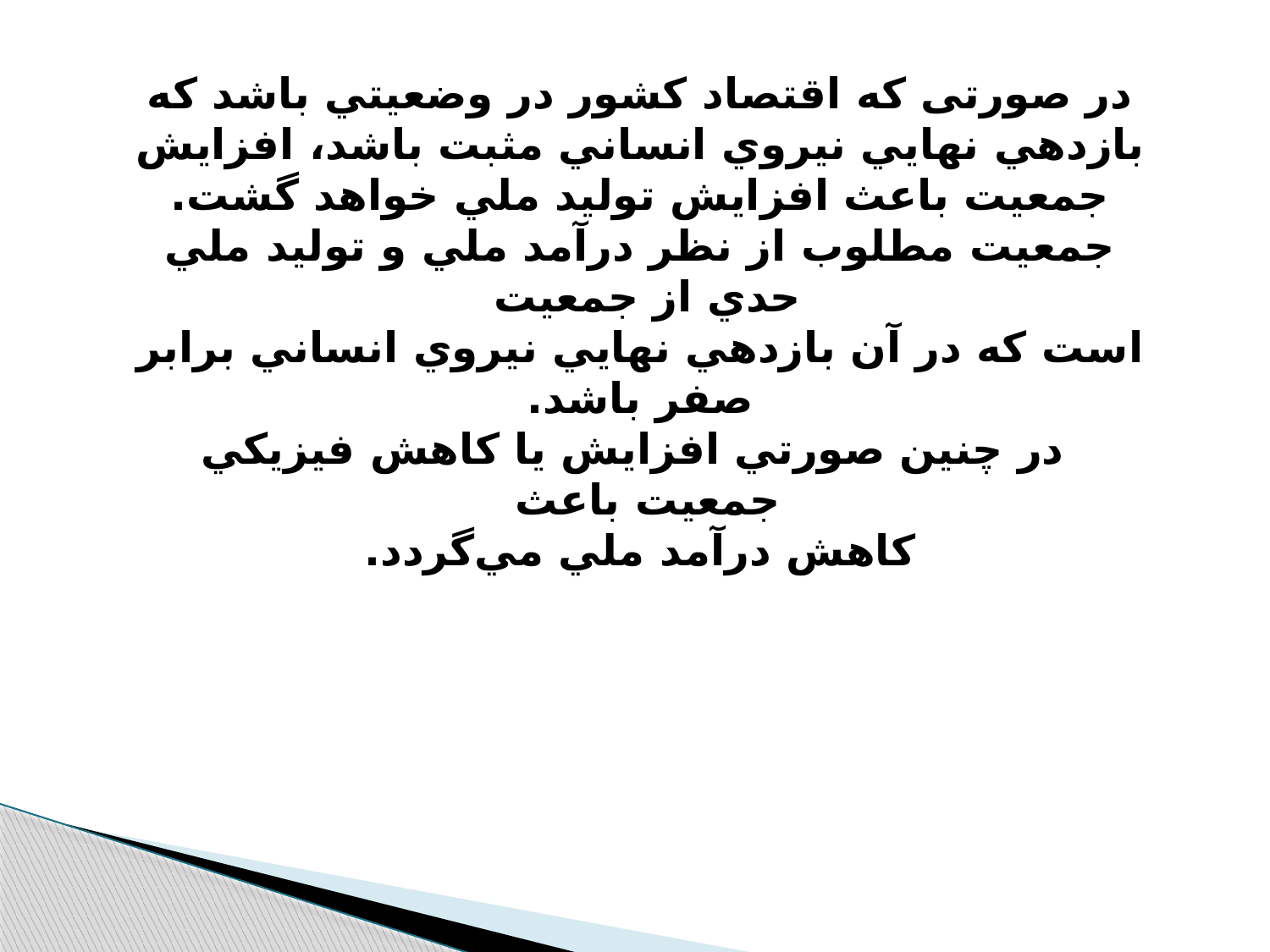

در صورتی كه اقتصاد كشور در وضعيتي باشد كه بازدهي نهايي نيروي انساني مثبت باشد، افزايش جمعيت باعث افزايش توليد ملي خواهد گشت. جمعيت مطلوب از نظر درآمد ملي و توليد ملي حدي از جمعيت
است كه در آن بازدهي نهايي نيروي انساني برابر صفر باشد.
 در چنين صورتي افزايش يا كاهش فيزيكي جمعيت باعث
كاهش درآمد ملي مي‌گردد.